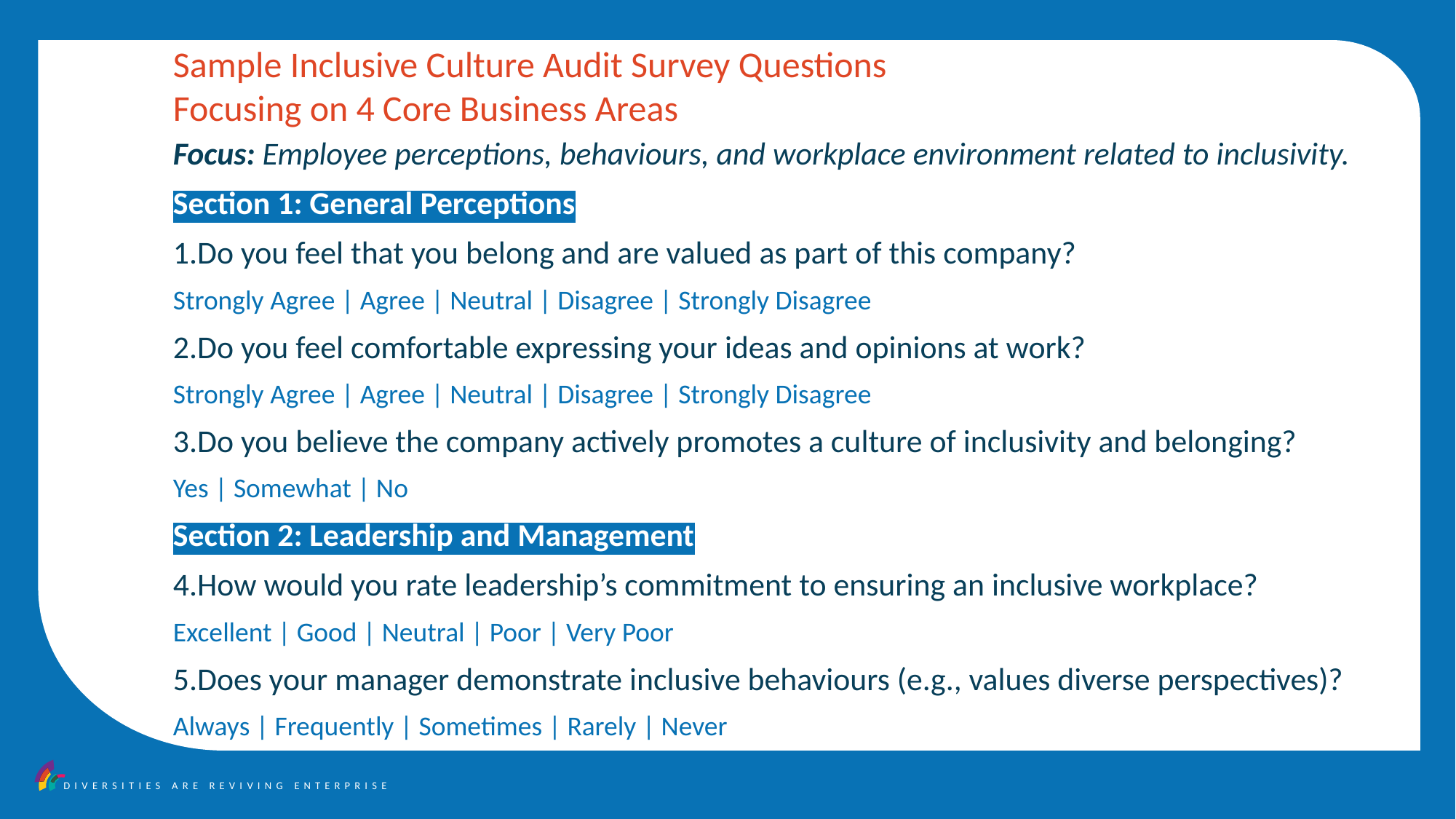

Sample Inclusive Culture Audit Survey Questions
Focusing on 4 Core Business Areas

Focus: Employee perceptions, behaviours, and workplace environment related to inclusivity.
Section 1: General Perceptions
1.Do you feel that you belong and are valued as part of this company?
Strongly Agree | Agree | Neutral | Disagree | Strongly Disagree
2.Do you feel comfortable expressing your ideas and opinions at work?
Strongly Agree | Agree | Neutral | Disagree | Strongly Disagree
3.Do you believe the company actively promotes a culture of inclusivity and belonging?
Yes | Somewhat | No
Section 2: Leadership and Management
4.How would you rate leadership’s commitment to ensuring an inclusive workplace?
Excellent | Good | Neutral | Poor | Very Poor
5.Does your manager demonstrate inclusive behaviours (e.g., values diverse perspectives)?
Always | Frequently | Sometimes | Rarely | Never